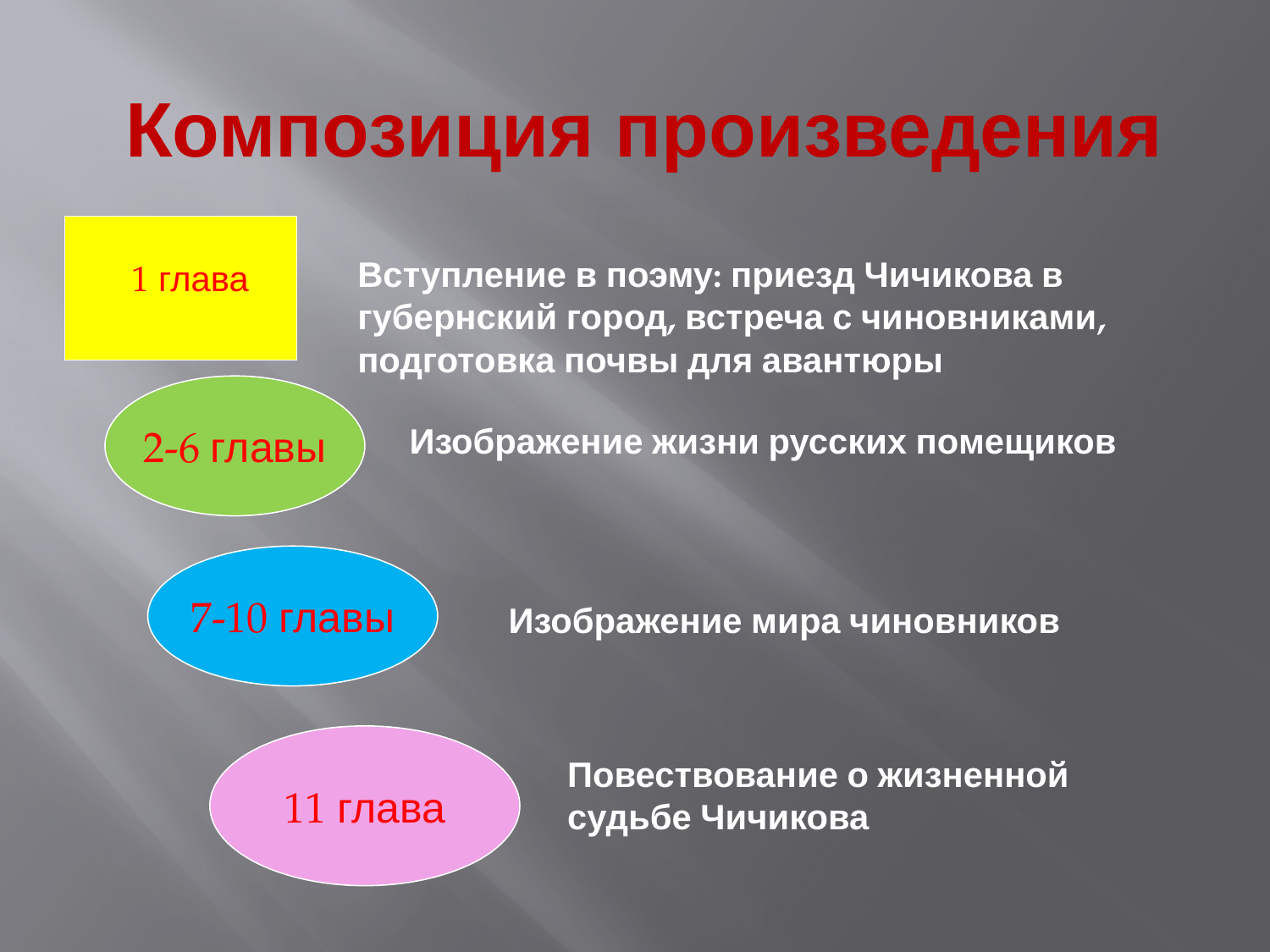

# Композиция произведения

1 глава
Вступление в поэму: приезд Чичикова в губернский город, встреча с чиновниками, подготовка почвы для авантюры
2-6 главы
Изображение жизни русских помещиков
7-10 главы
Изображение мира чиновников
11 глава
Повествование о жизненной судьбе Чичикова